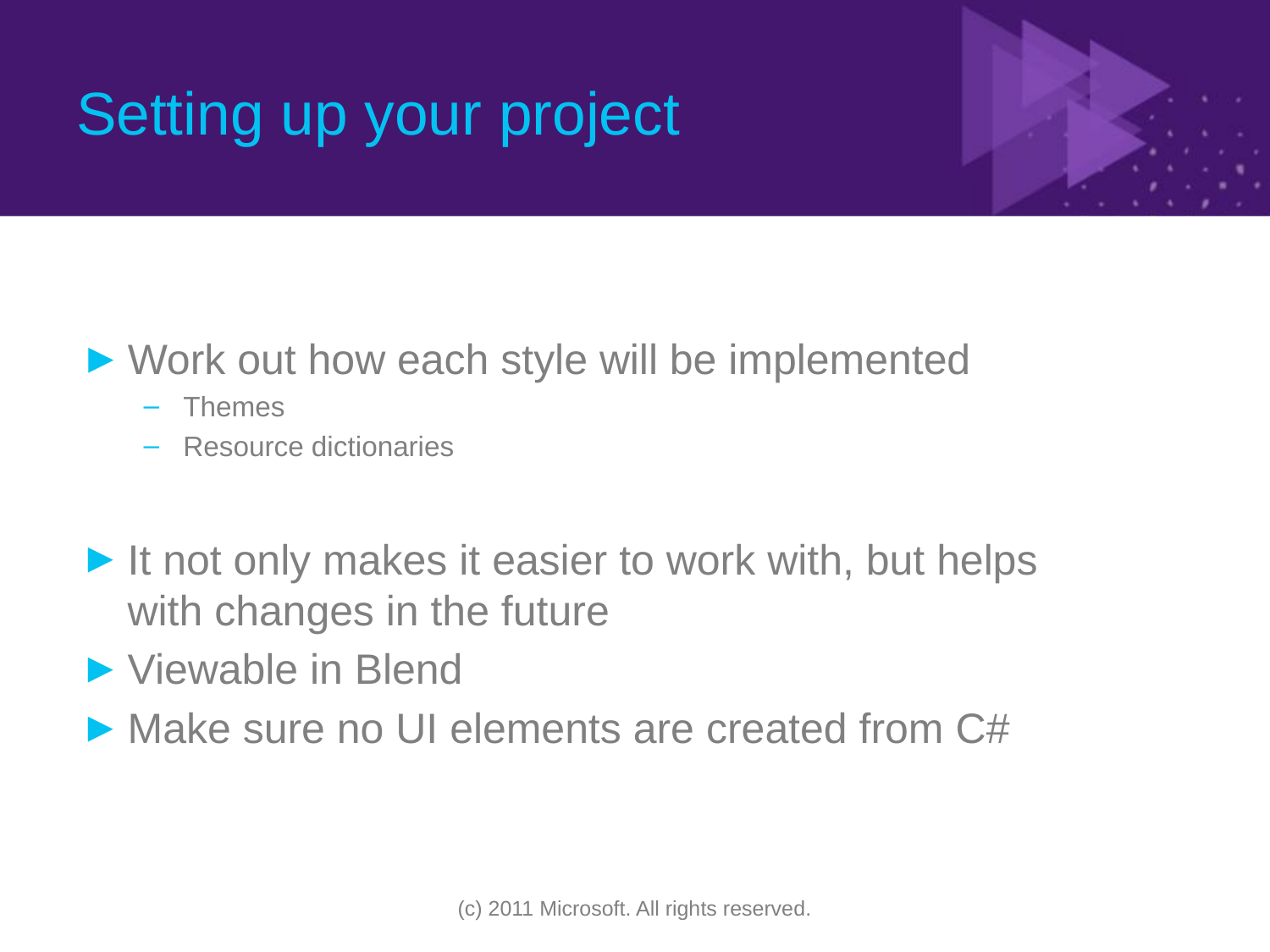

# Setting up your project
Work out how each style will be implemented
Themes
Resource dictionaries

It not only makes it easier to work with, but helps with changes in the future
Viewable in Blend
Make sure no UI elements are created from C#

(c) 2011 Microsoft. All rights reserved.